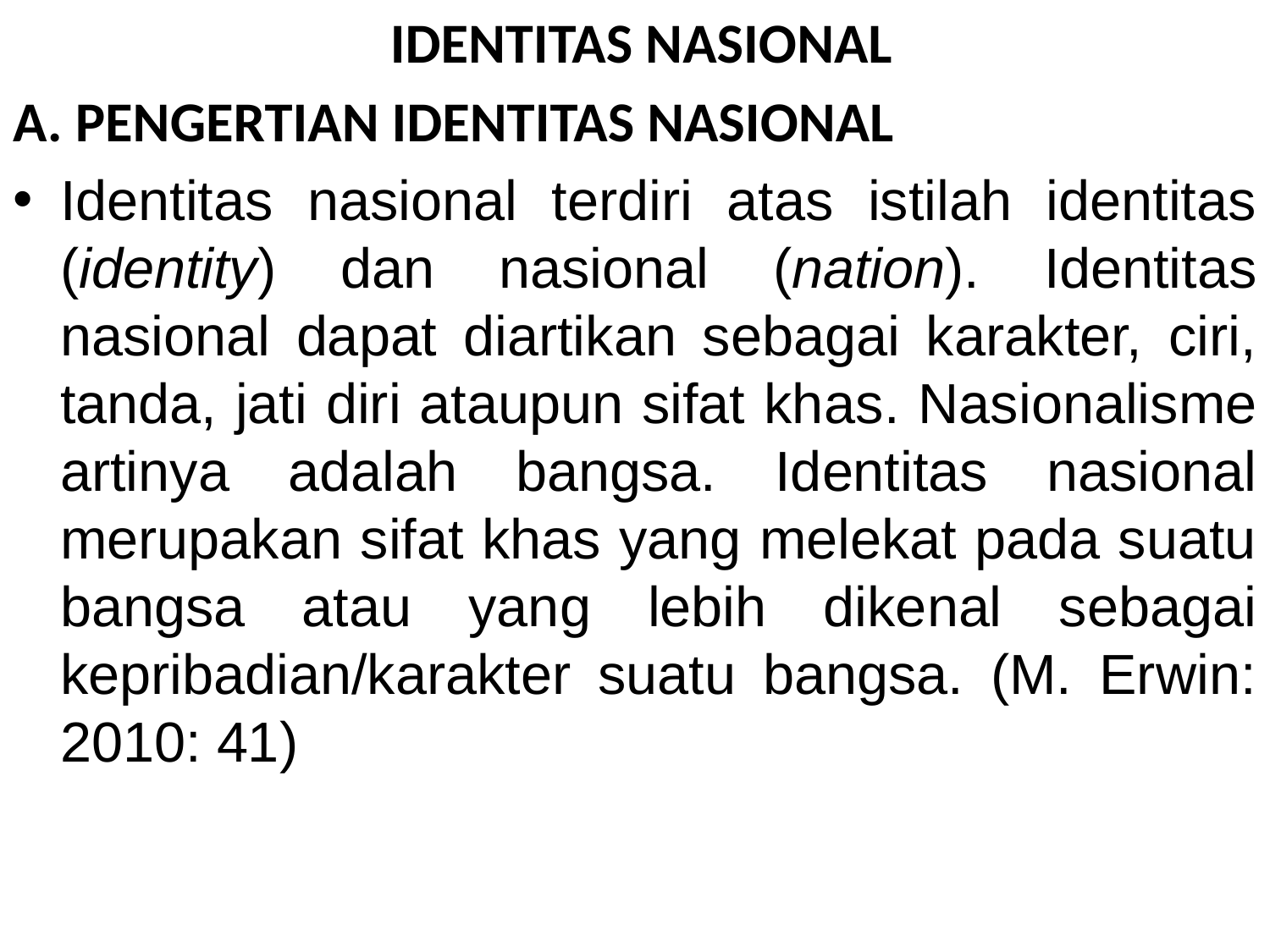

IDENTITAS NASIONAL
A. PENGERTIAN IDENTITAS NASIONAL
Identitas nasional terdiri atas istilah identitas (identity) dan nasional (nation). Identitas nasional dapat diartikan sebagai karakter, ciri, tanda, jati diri ataupun sifat khas. Nasionalisme artinya adalah bangsa. Identitas nasional merupakan sifat khas yang melekat pada suatu bangsa atau yang lebih dikenal sebagai kepribadian/karakter suatu bangsa. (M. Erwin: 2010: 41)